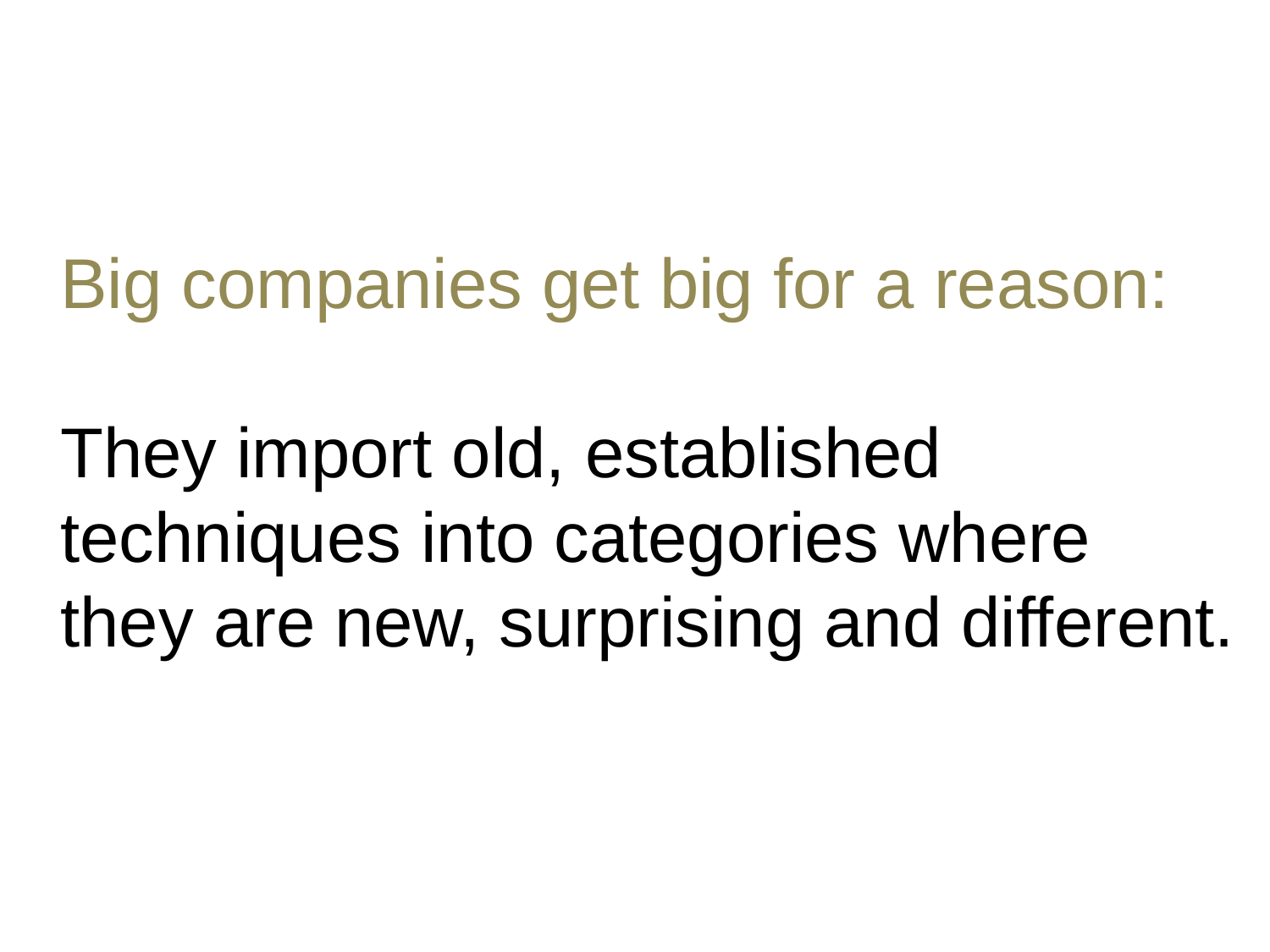

Big companies get big for a reason:
They import old, established techniques into categories where  they are new, surprising and different.